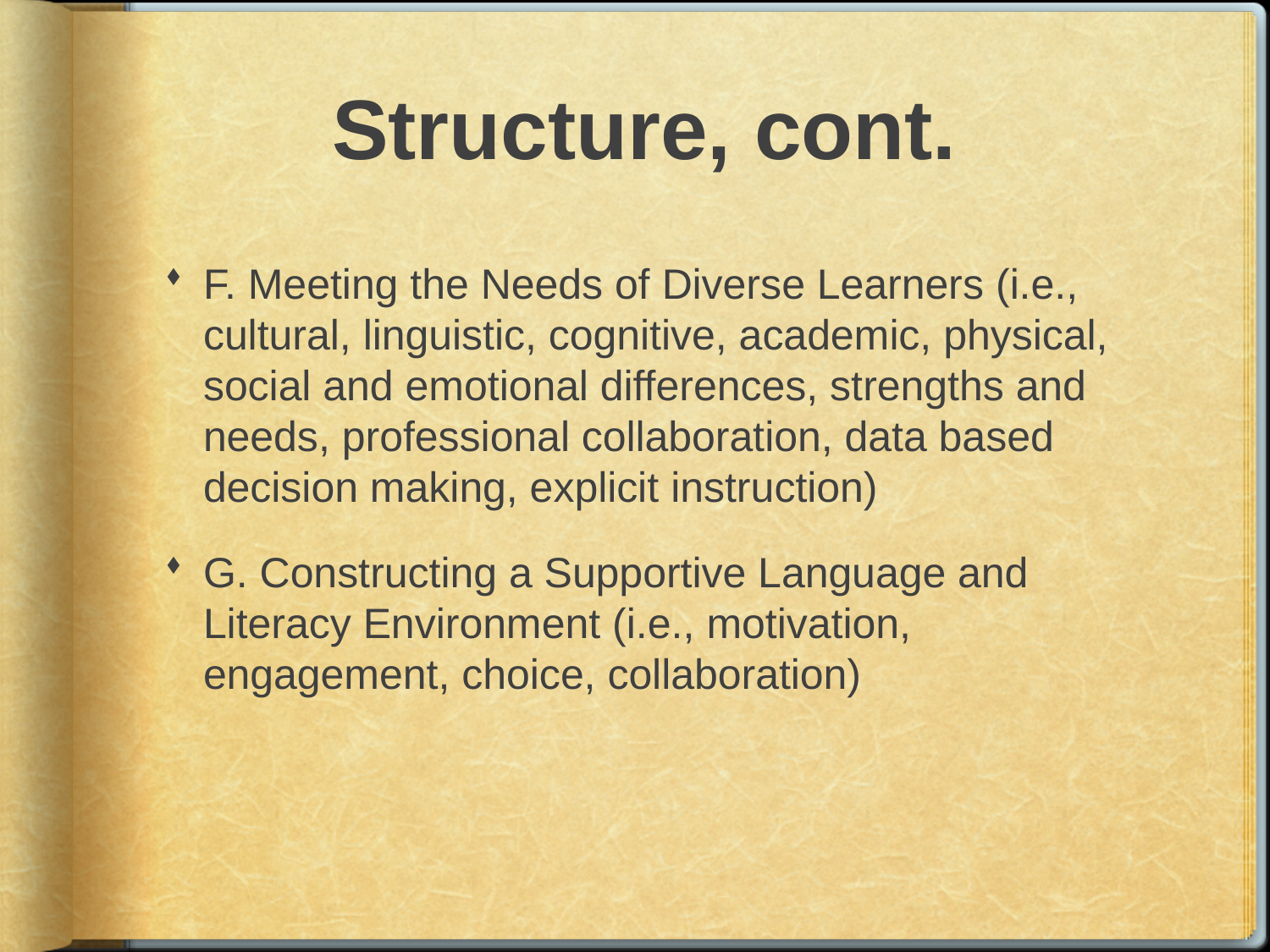

# Structure, cont.
F. Meeting the Needs of Diverse Learners (i.e., cultural, linguistic, cognitive, academic, physical, social and emotional differences, strengths and needs, professional collaboration, data based decision making, explicit instruction)
G. Constructing a Supportive Language and Literacy Environment (i.e., motivation, engagement, choice, collaboration)